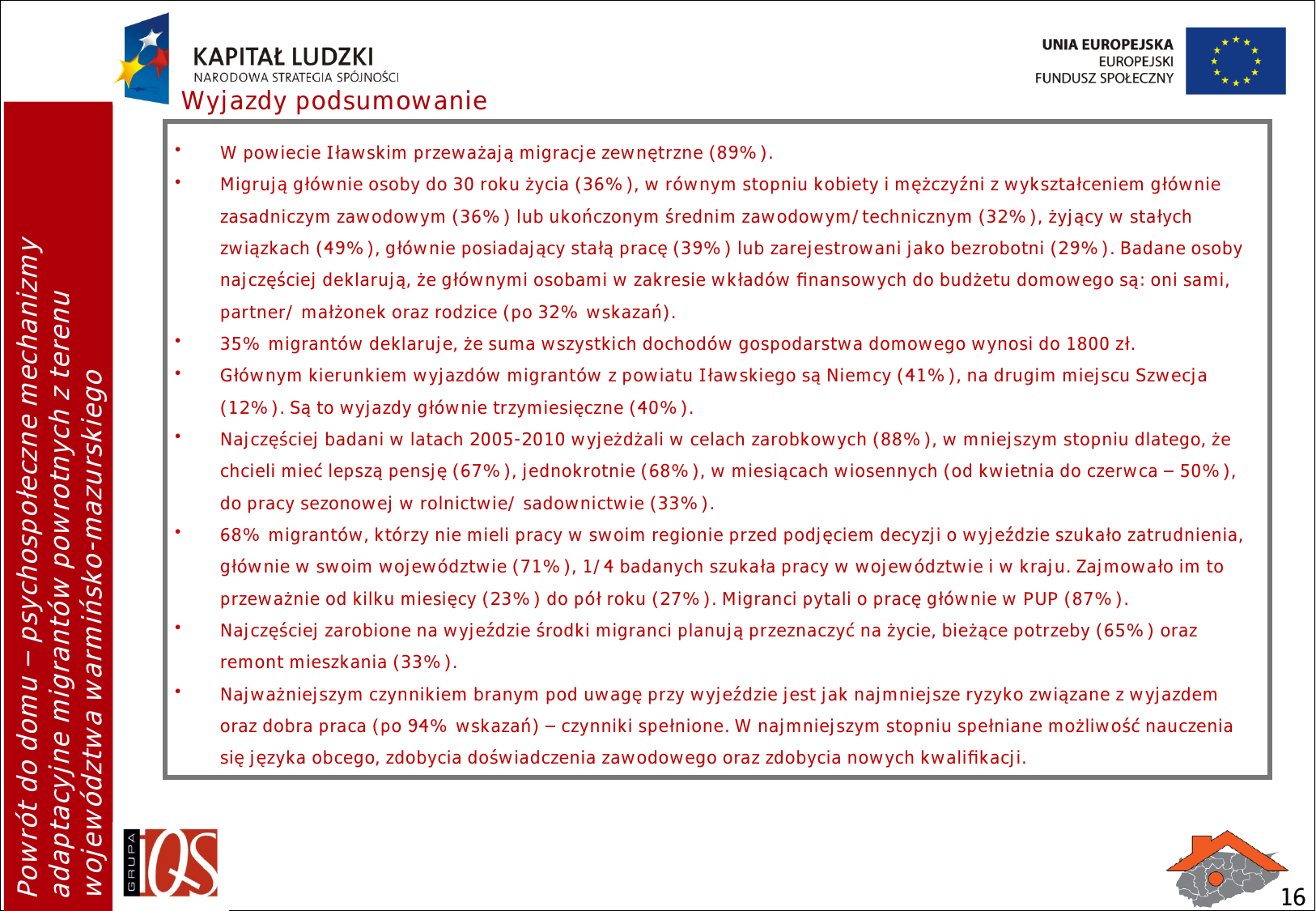

Wyjazdy podsumowanie
W powiecie Iławskim przeważają migracje zewnętrzne (89%).
Migrują głównie osoby do 30 roku życia (36%), w równym stopniu kobiety i mężczyźni z wykształceniem głównie zasadniczym zawodowym (36%) lub ukończonym średnim zawodowym/technicznym (32%), żyjący w stałych związkach (49%), głównie posiadający stałą pracę (39%) lub zarejestrowani jako bezrobotni (29%). Badane osoby najczęściej deklarują, że głównymi osobami w zakresie wkładów finansowych do budżetu domowego są: oni sami,  partner/ małżonek oraz rodzice (po 32% wskazań).
35% migrantów deklaruje, że suma wszystkich dochodów gospodarstwa domowego wynosi do 1800 zł.
Głównym kierunkiem wyjazdów migrantów z powiatu Iławskiego są Niemcy (41%), na drugim miejscu Szwecja (12%). Są to wyjazdy głównie trzymiesięczne (40%).
Najczęściej badani w latach 2005-2010 wyjeżdżali w celach zarobkowych (88%), w mniejszym stopniu dlatego, że chcieli mieć lepszą pensję (67%), jednokrotnie (68%), w miesiącach wiosennych (od kwietnia do czerwca – 50%), do pracy sezonowej w rolnictwie/ sadownictwie (33%).
68% migrantów, którzy nie mieli pracy w swoim regionie przed podjęciem decyzji o wyjeździe szukało zatrudnienia, głównie w swoim województwie (71%), 1/4 badanych szukała pracy w województwie i w kraju. Zajmowało im to przeważnie od kilku miesięcy (23%) do pół roku (27%). Migranci pytali o pracę głównie w PUP (87%).
Najczęściej zarobione na wyjeździe środki migranci planują przeznaczyć na życie, bieżące potrzeby (65%) oraz remont mieszkania (33%).
Najważniejszym czynnikiem branym pod uwagę przy wyjeździe jest jak najmniejsze ryzyko związane z wyjazdem oraz dobra praca (po 94% wskazań) – czynniki spełnione. W najmniejszym stopniu spełniane możliwość nauczenia się języka obcego, zdobycia doświadczenia zawodowego oraz zdobycia nowych kwalifikacji.
16